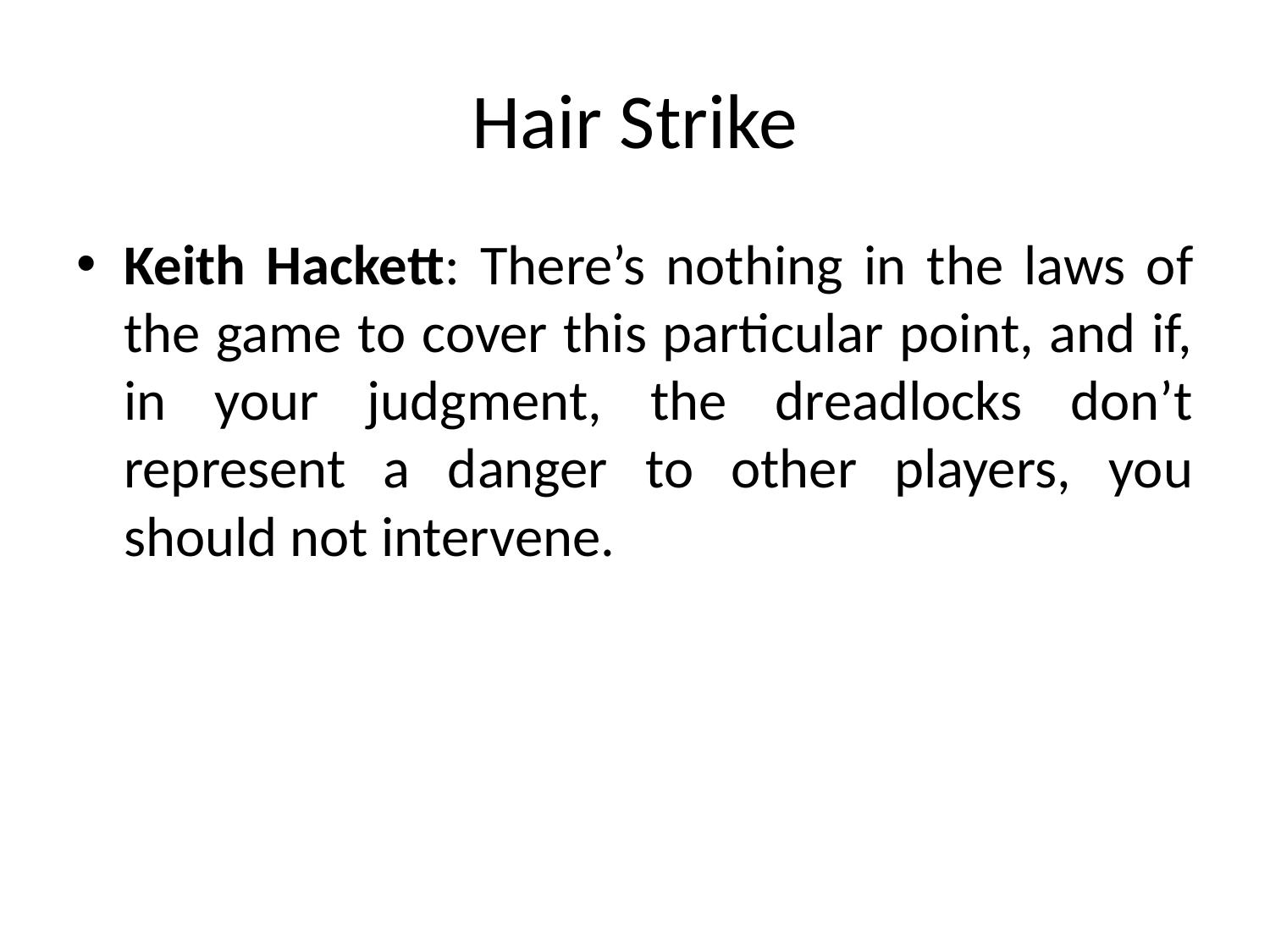

# Hair Strike
Keith Hackett: There’s nothing in the laws of the game to cover this particular point, and if, in your judgment, the dreadlocks don’t represent a danger to other players, you should not intervene.